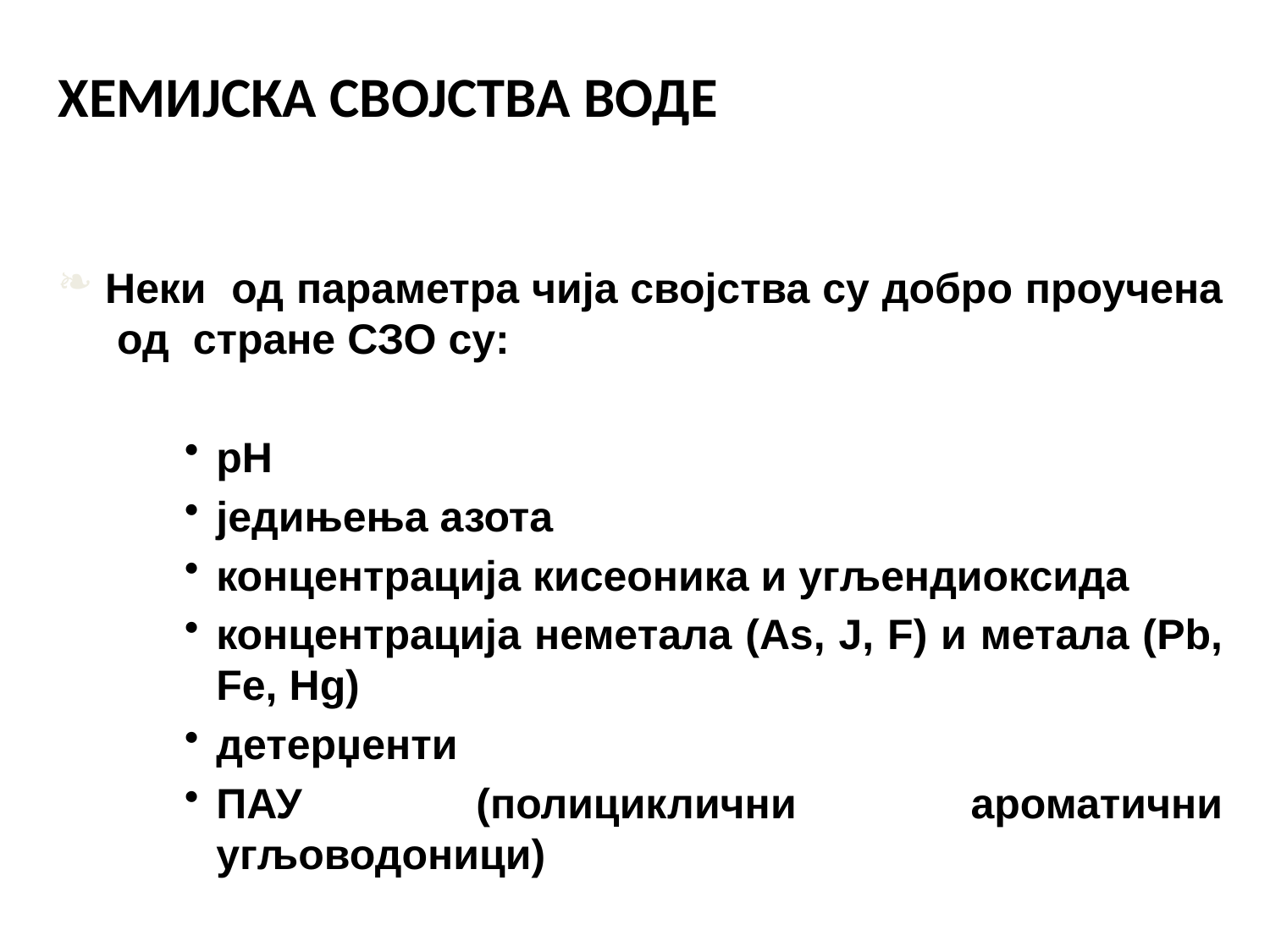

ХЕМИЈСКА СВОЈСТВА ВОДЕ
Неки  од параметра чија својства су добро проучена  од  стране СЗО су:

pH
једињења азота
концентрација кисеоника и угљендиоксида
концентрација неметала (As, J, F) и метала (Pb, Fe, Hg)
детерџенти
ПАУ (полициклични ароматични угљоводоници)